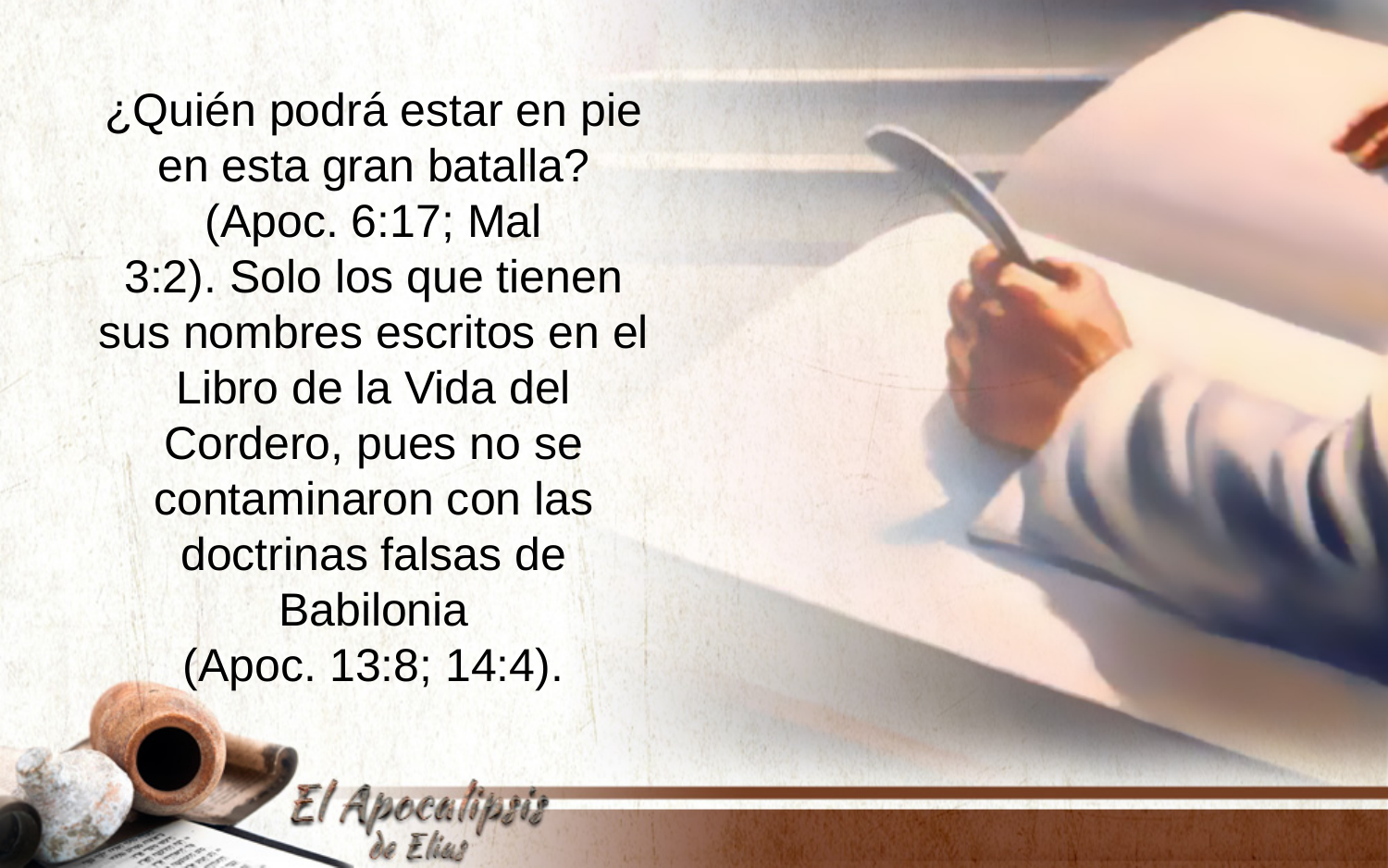

¿Quién podrá estar en pie en esta gran batalla? (Apoc. 6:17; Mal
3:2). Solo los que tienen sus nombres escritos en el Libro de la Vida del
Cordero, pues no se contaminaron con las doctrinas falsas de Babilonia
(Apoc. 13:8; 14:4).